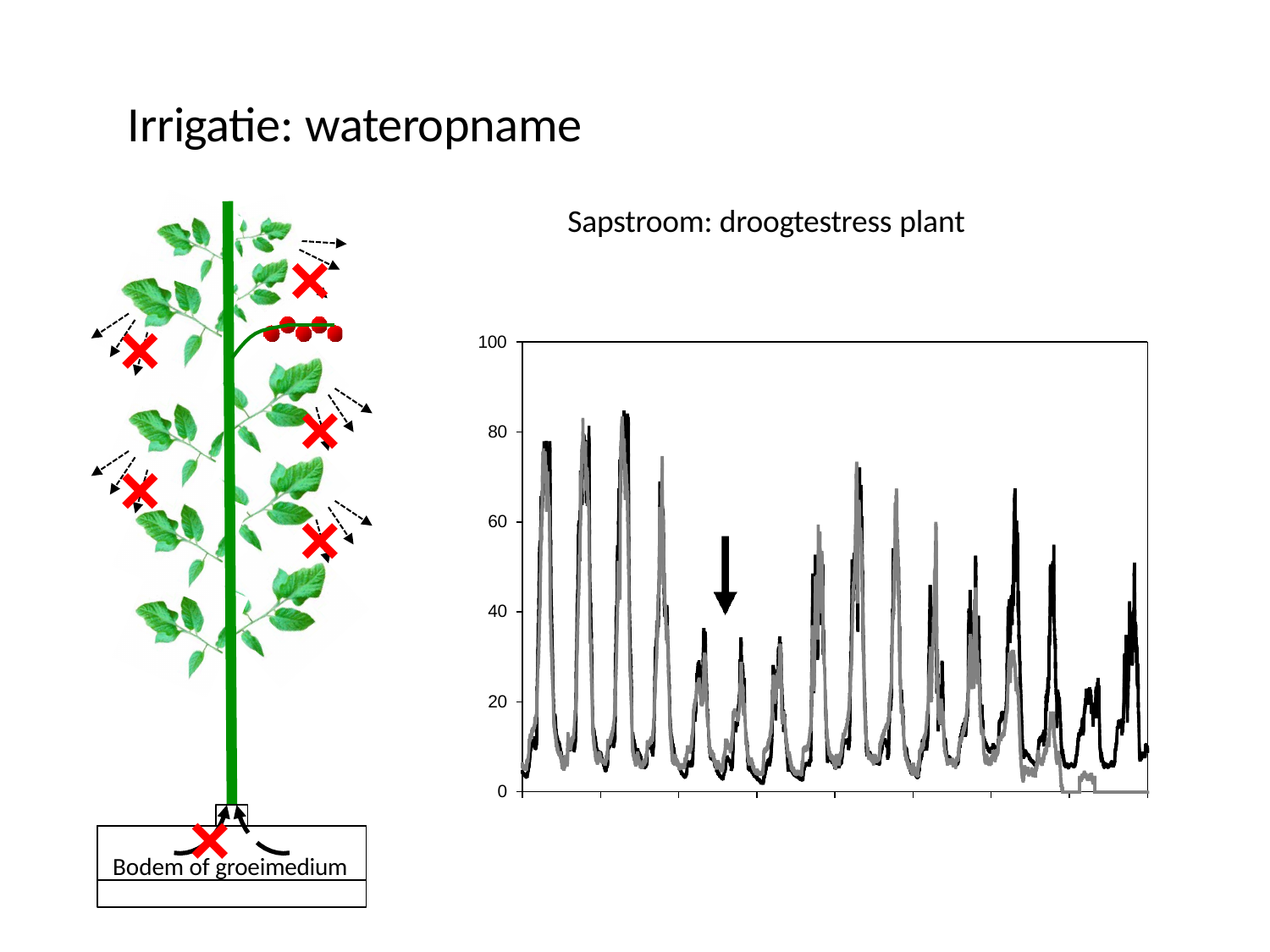

# Irrigatie: wateropname

Sapstroom: droogtestress plant

100

80

60

40

20

0

Bodem of groeimedium